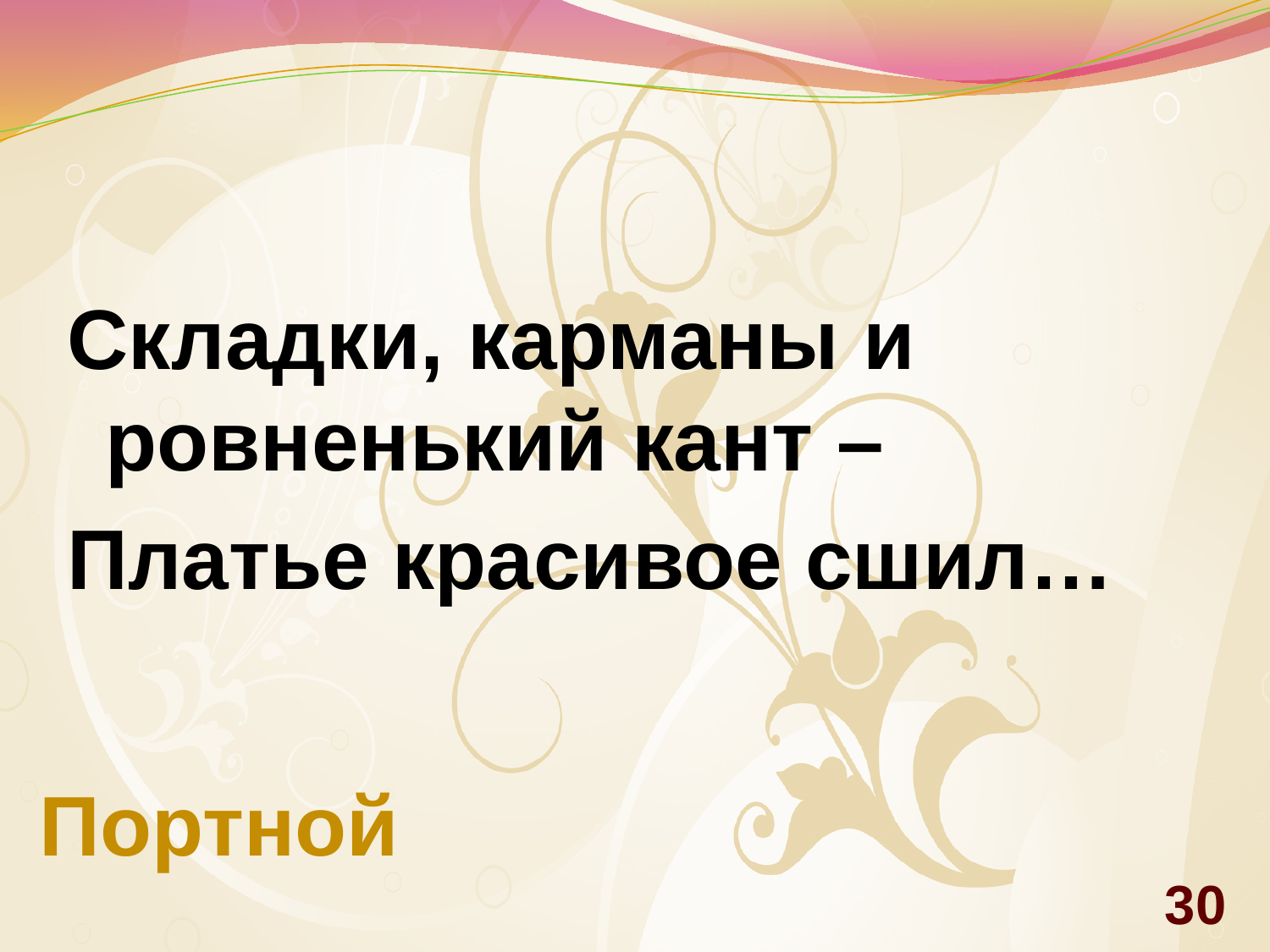

Складки, карманы и ровненький кант –
Платье красивое сшил…
# Портной
30